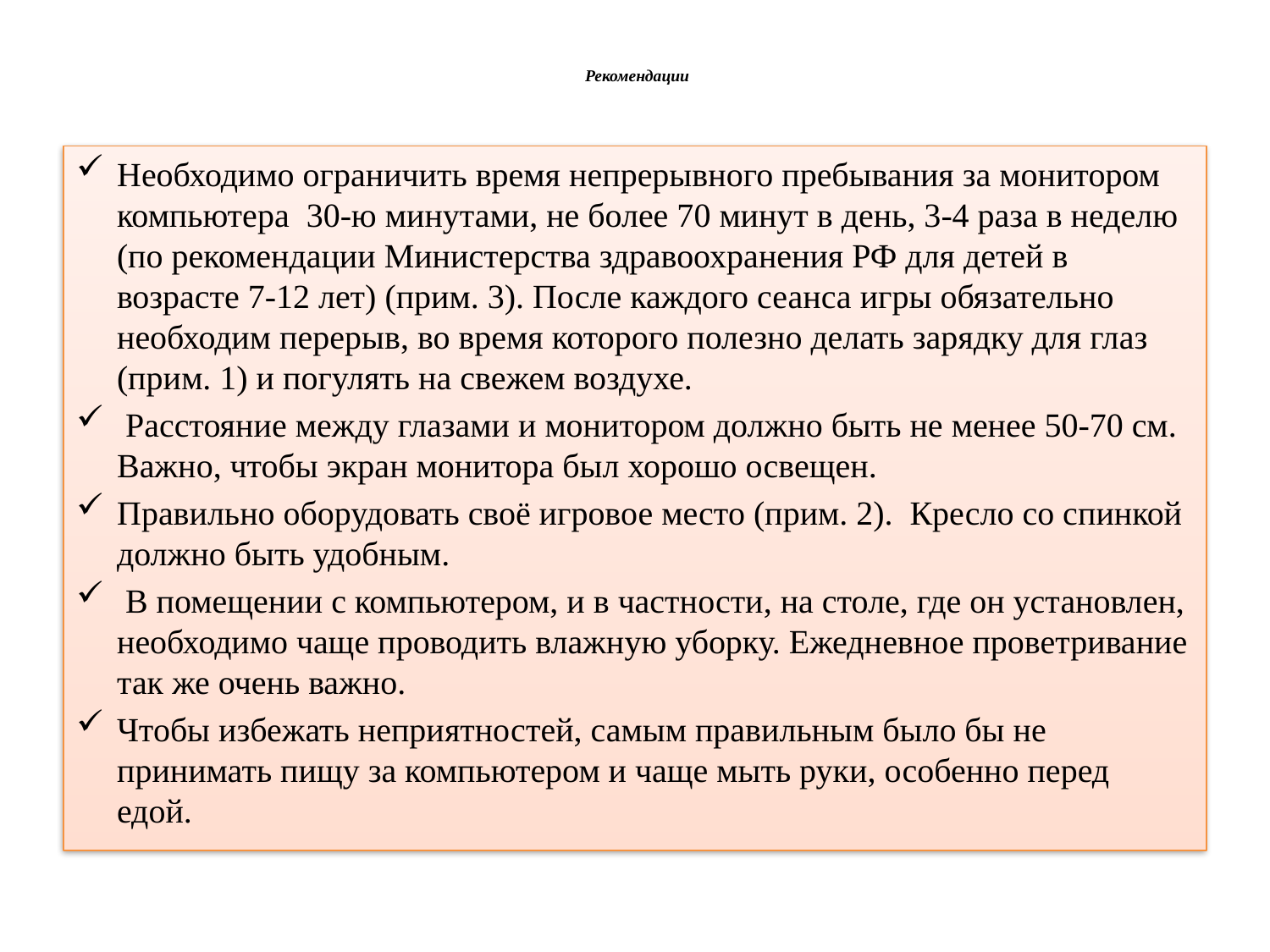

# Рекомендации
Необходимо ограничить время непрерывного пребывания за монитором компьютера  30-ю минутами, не более 70 минут в день, 3-4 раза в неделю (по рекомендации Министерства здравоохранения РФ для детей в возрасте 7-12 лет) (прим. 3). После каждого сеанса игры обязательно необходим перерыв, во время которого полезно делать зарядку для глаз (прим. 1) и погулять на свежем воздухе.
 Расстояние между глазами и монитором должно быть не менее 50-70 см. Важно, чтобы экран монитора был хорошо освещен.
Правильно оборудовать своё игровое место (прим. 2).  Кресло со спинкой должно быть удобным.
 В помещении с компьютером, и в частности, на столе, где он установлен, необходимо чаще проводить влажную уборку. Ежедневное проветривание так же очень важно.
Чтобы избежать неприятностей, самым правильным было бы не принимать пищу за компьютером и чаще мыть руки, особенно перед едой.